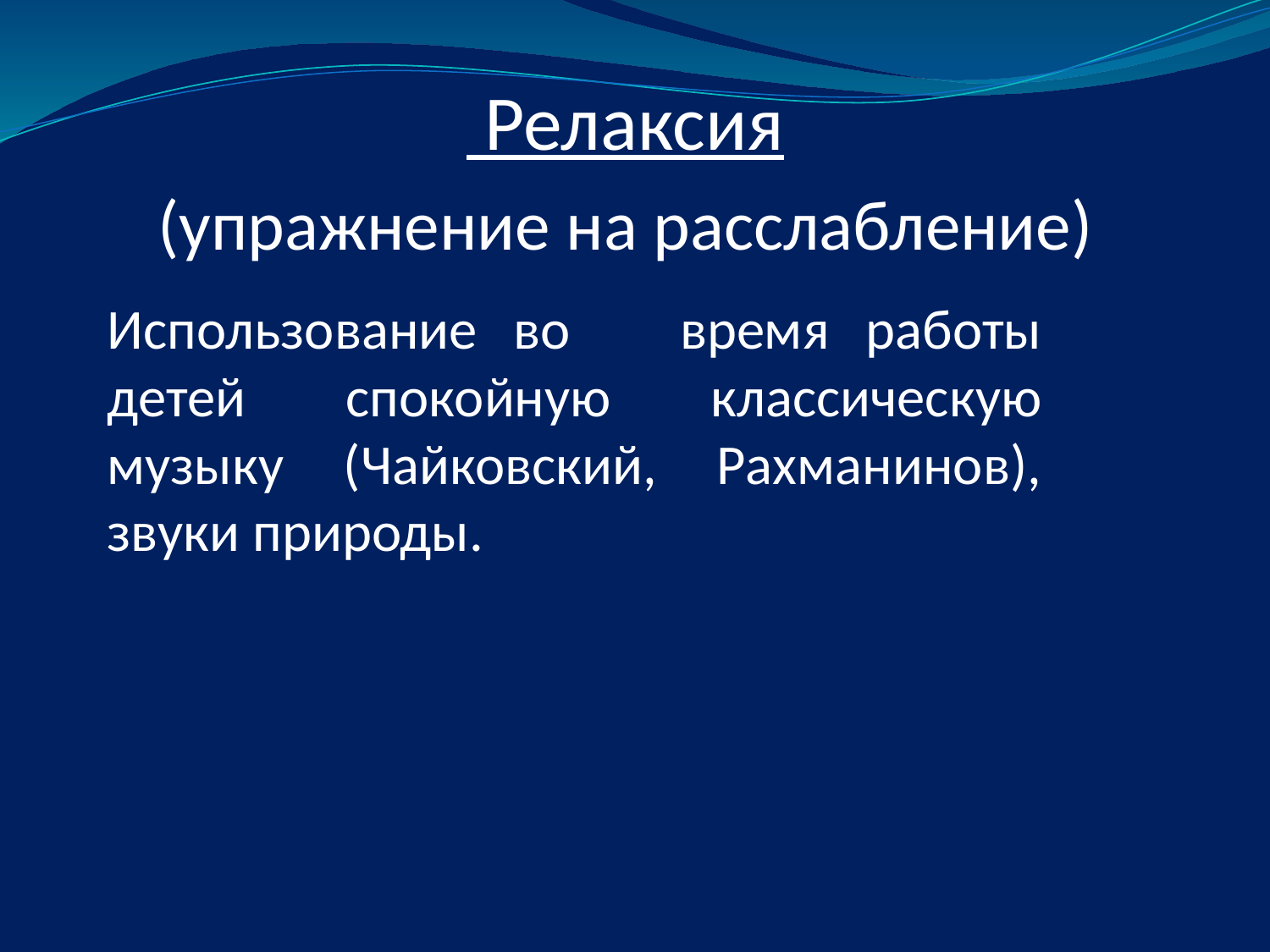

Релаксия
(упражнение на расслабление)

Использование во   время работы детей спокойную классическую музыку (Чайковский, Рахманинов), звуки природы.